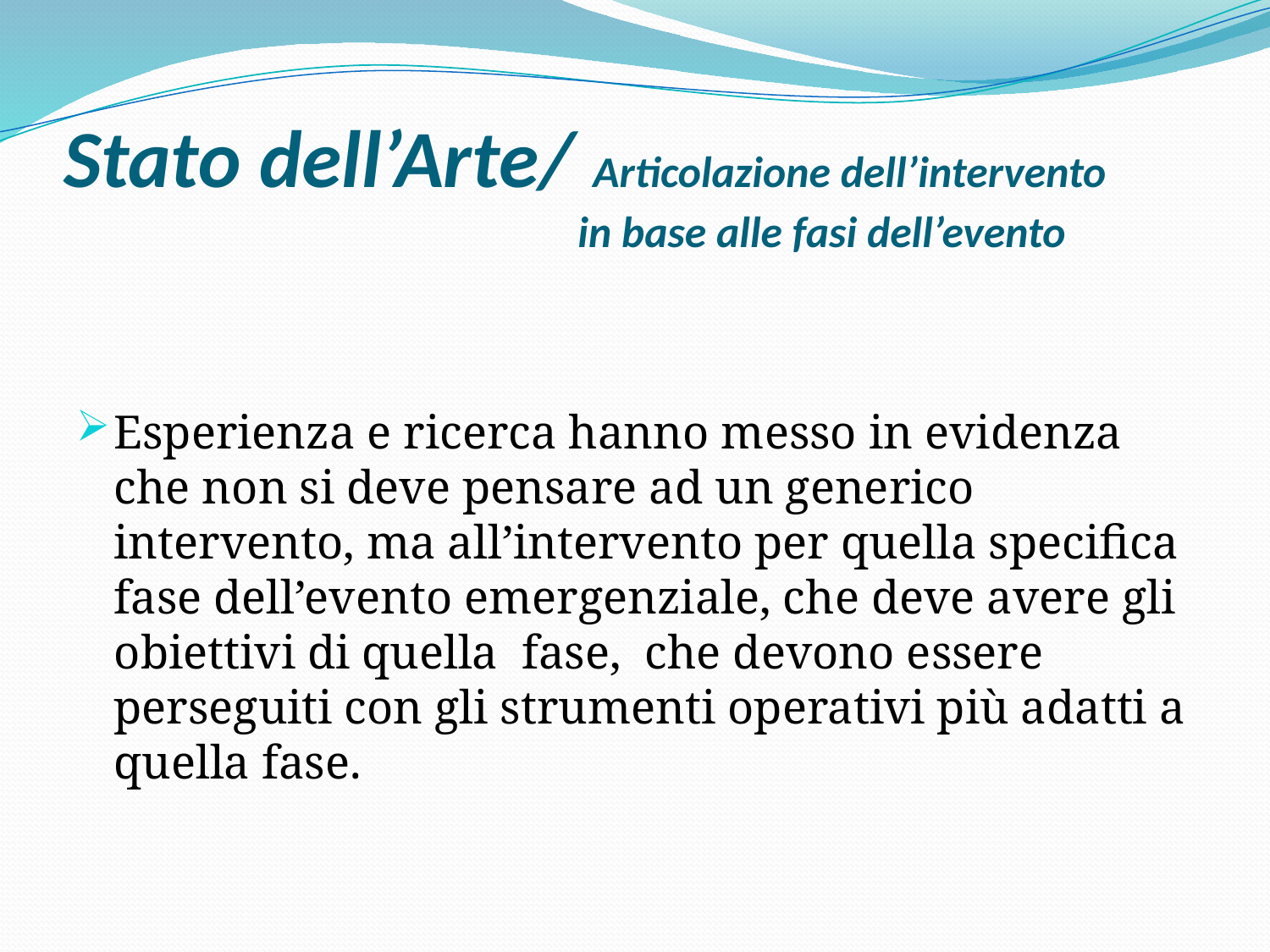

# Stato dell’Arte/ Articolazione dell’intervento                   	                                        in base alle fasi dell’evento

Esperienza e ricerca hanno messo in evidenza che non si deve pensare ad un generico intervento, ma all’intervento per quella specifica fase dell’evento emergenziale, che deve avere gli obiettivi di quella  fase,  che devono essere perseguiti con gli strumenti operativi più adatti a quella fase.